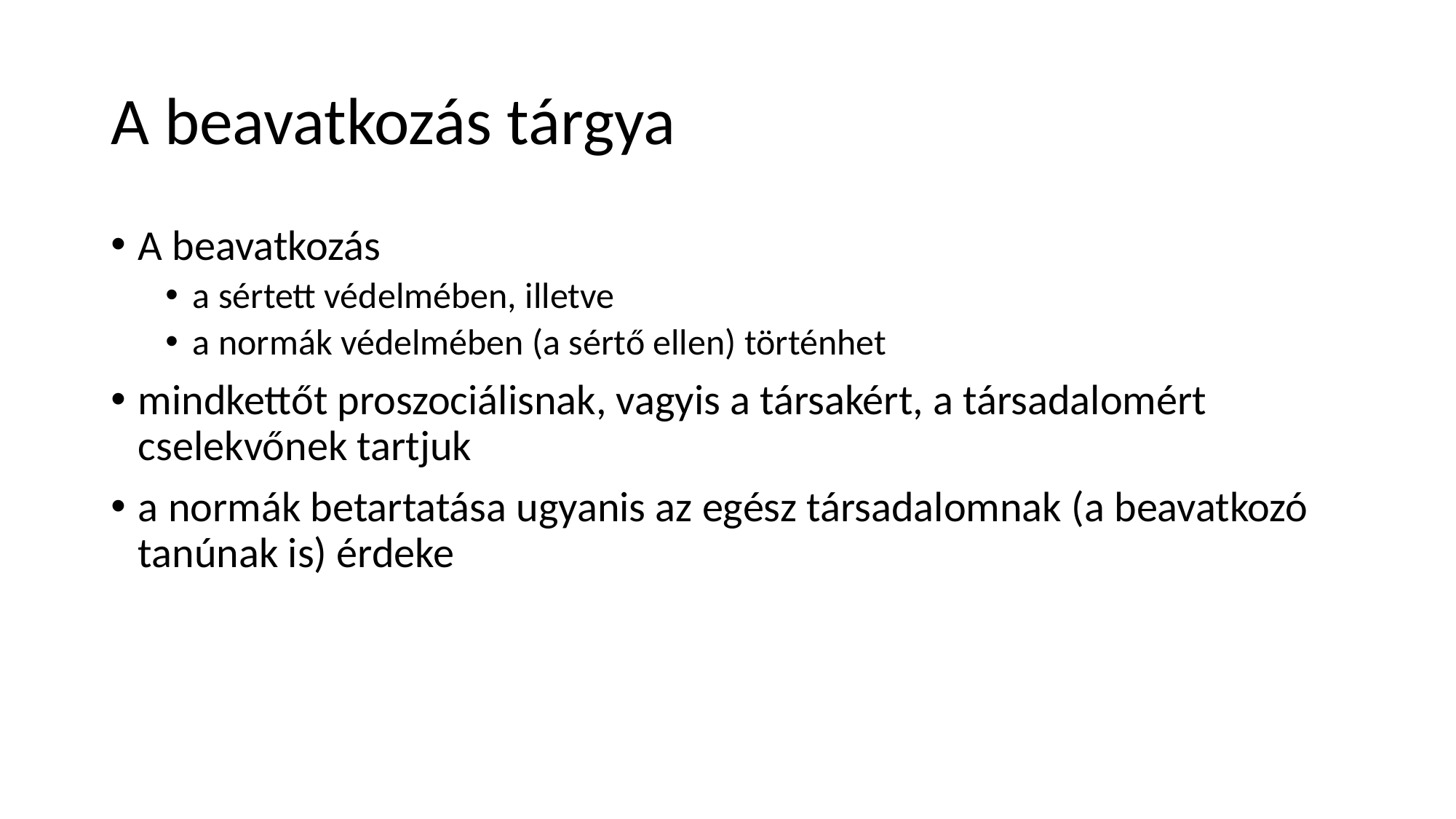

# A beavatkozás tárgya
A beavatkozás
a sértett védelmében, illetve
a normák védelmében (a sértő ellen) történhet
mindkettőt proszociálisnak, vagyis a társakért, a társadalomért cselekvőnek tartjuk
a normák betartatása ugyanis az egész társadalomnak (a beavatkozó tanúnak is) érdeke